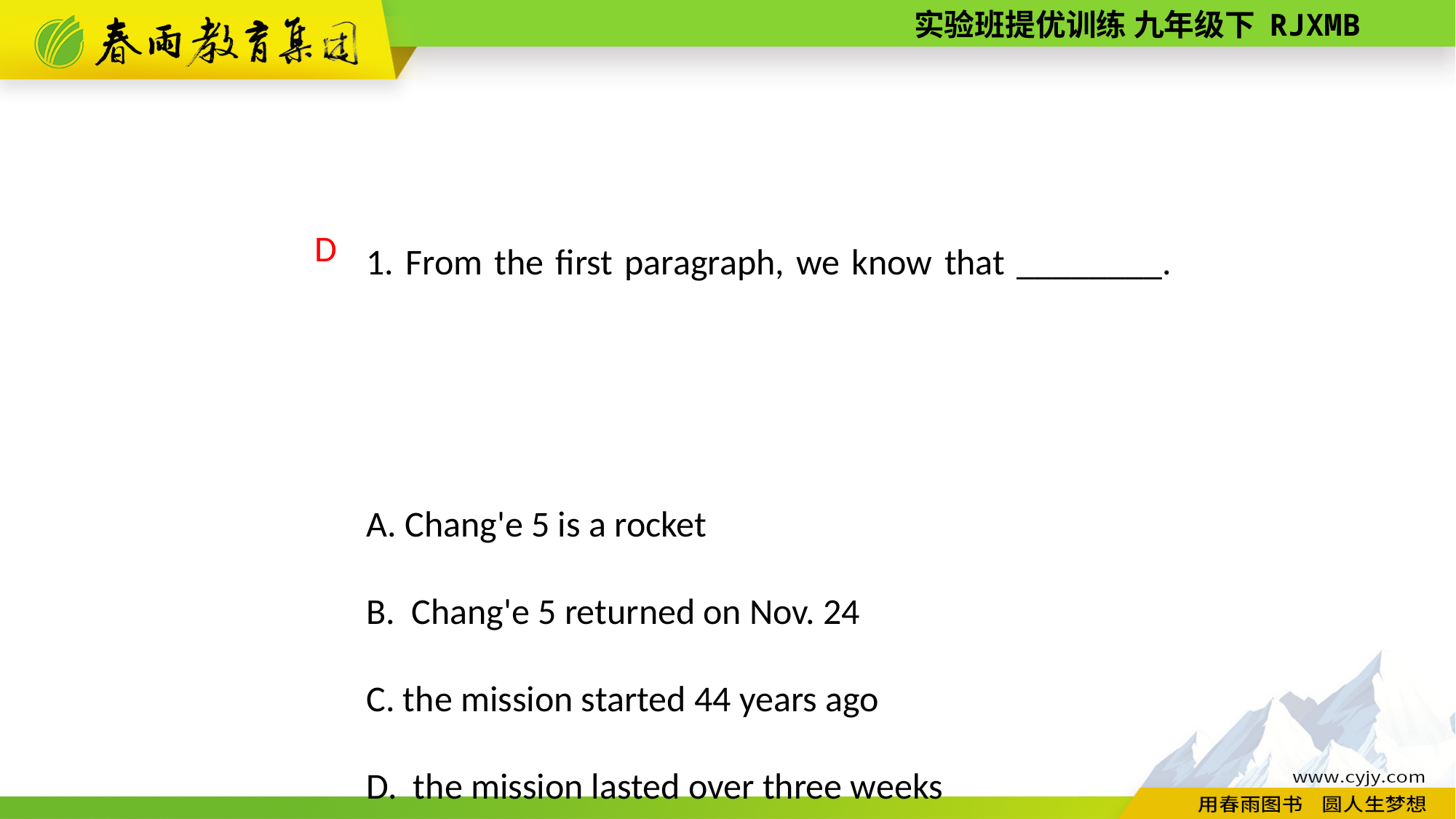

1. From the first paragraph, we know that ________.
A. Chang'e 5 is a rocket
B.  Chang'e 5 returned on Nov. 24
C. the mission started 44 years ago
D.  the mission lasted over three weeks
D